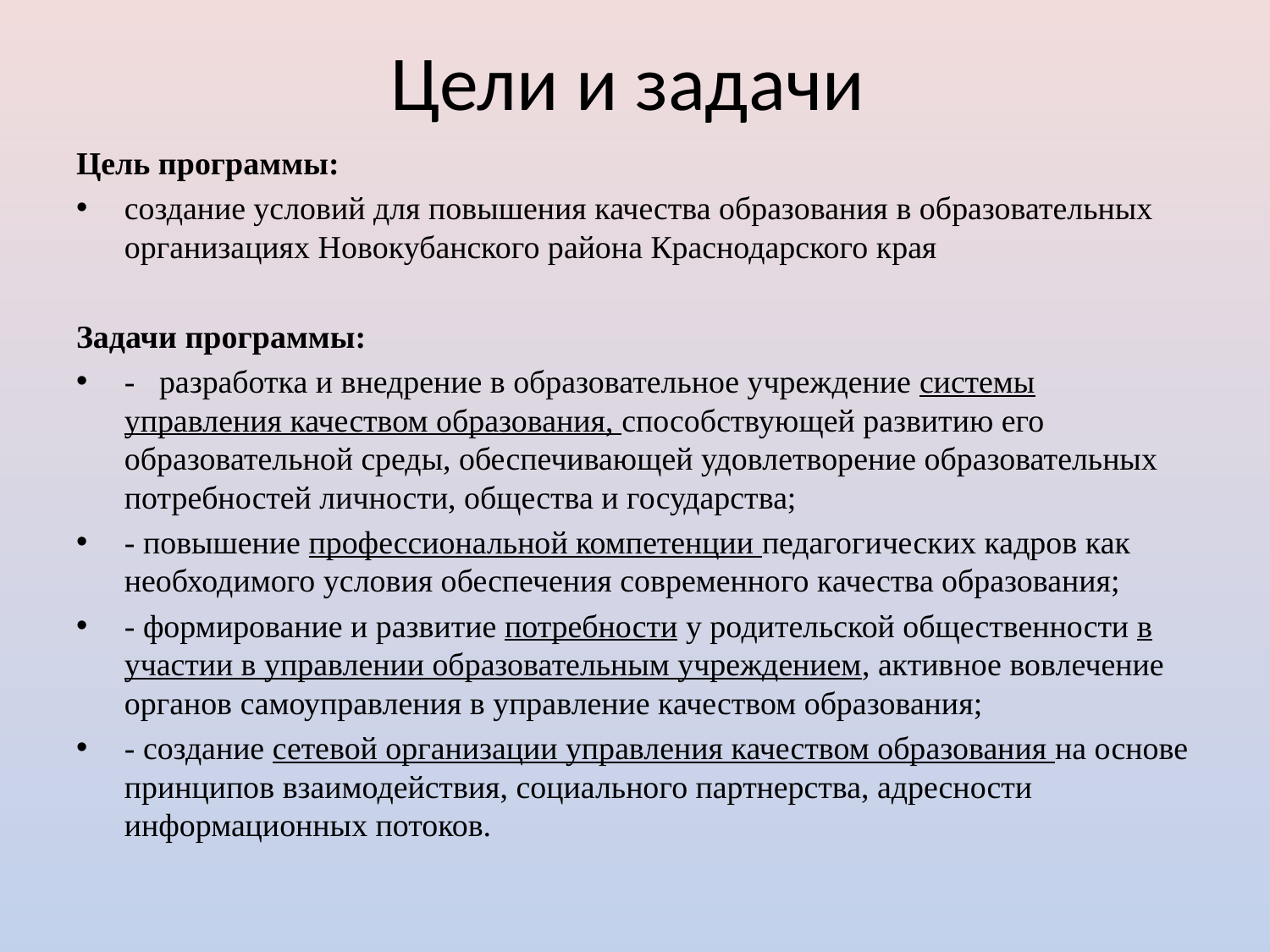

# Цели и задачи
Цель программы:
создание условий для повышения качества образования в образовательных организациях Новокубанского района Краснодарского края

Задачи программы:
-   разработка и внедрение в образовательное учреждение системы управления качеством образования, способствующей развитию его образовательной среды, обеспечивающей удовлетворение образовательных потребностей личности, общества и государства;
- повышение профессиональной компетенции педагогических кадров как необходимого условия обеспечения современного качества образования;
- формирование и развитие потребности у родительской общественности в участии в управлении образовательным учреждением, активное вовлечение органов самоуправления в управление качеством образования;
- создание сетевой организации управления качеством образования на основе принципов взаимодействия, социального партнерства, адресности информационных потоков.